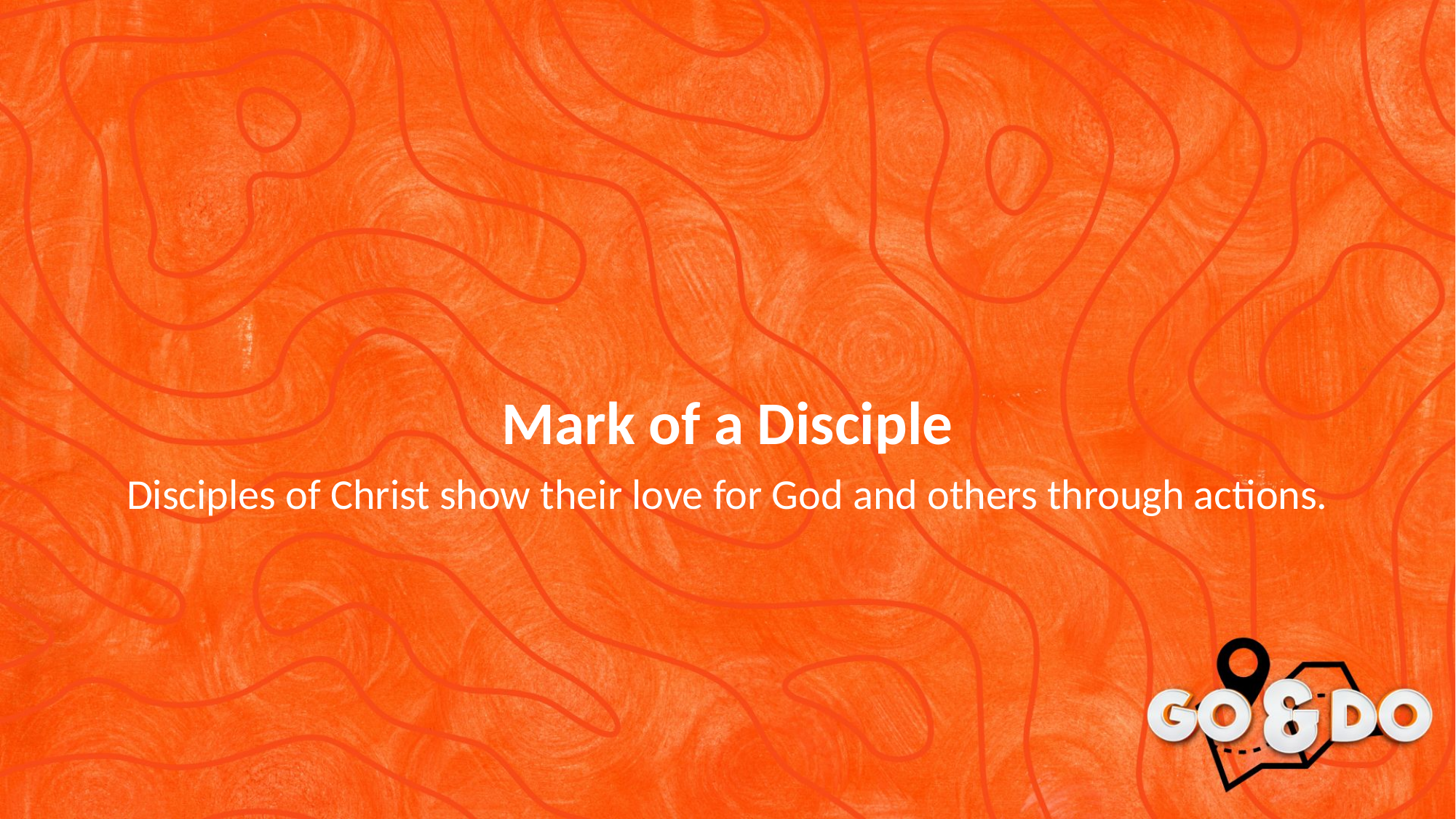

Mark of a Disciple
Disciples of Christ show their love for God and others through actions.